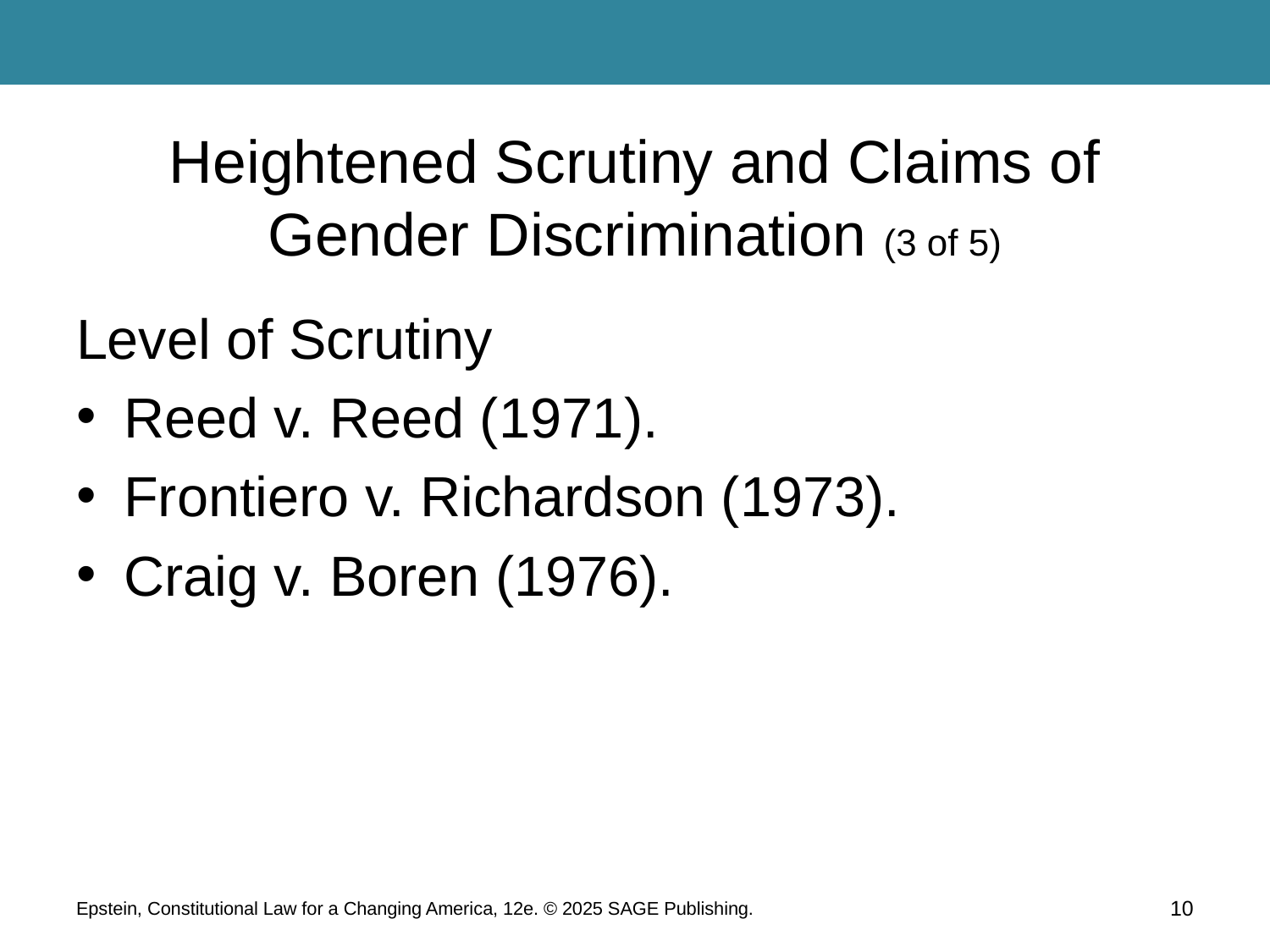

# Heightened Scrutiny and Claims of Gender Discrimination (3 of 5)
Level of Scrutiny
Reed v. Reed (1971).
Frontiero v. Richardson (1973).
Craig v. Boren (1976).
Epstein, Constitutional Law for a Changing America, 12e. © 2025 SAGE Publishing.
10